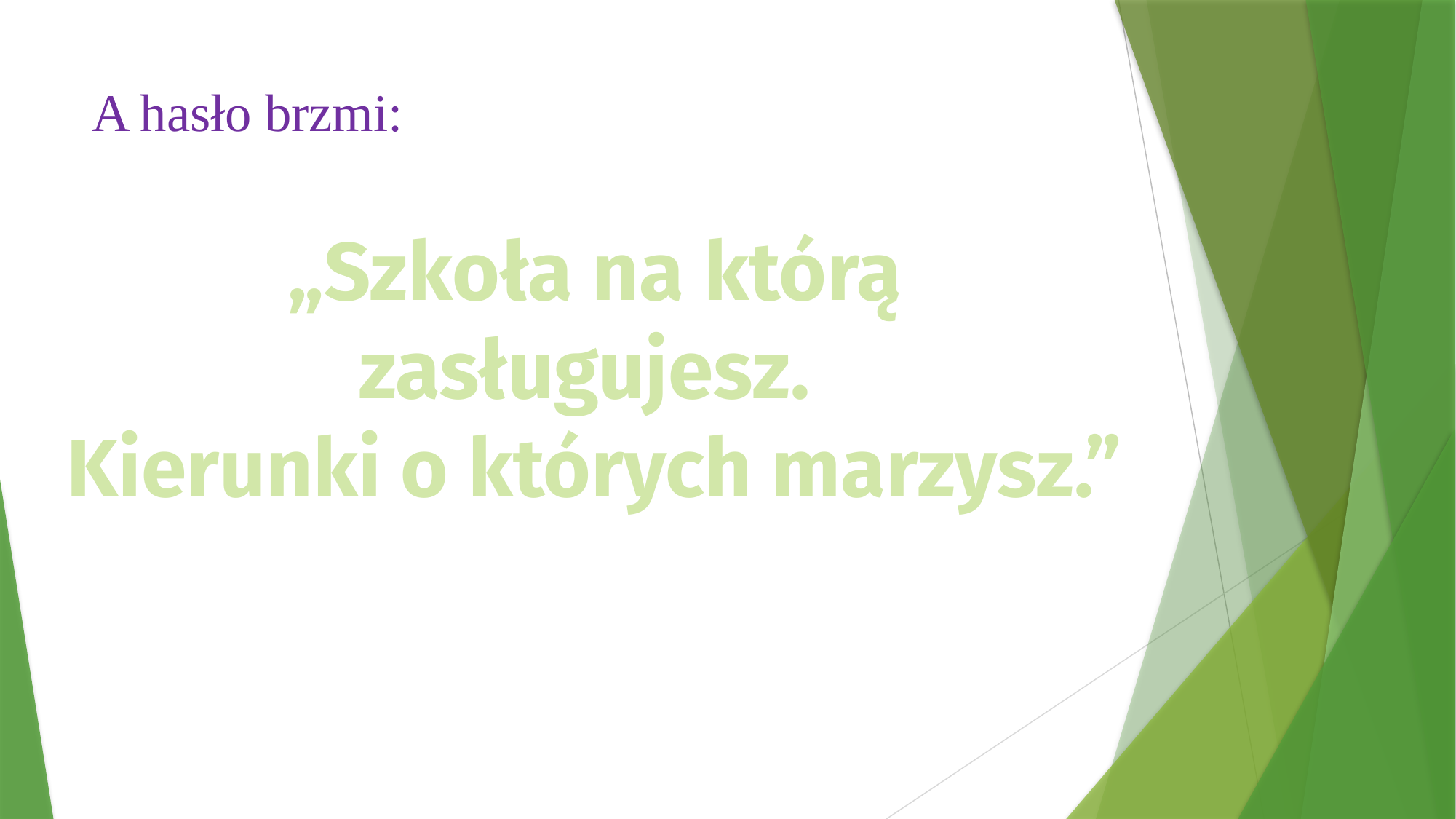

# A hasło brzmi:
„Szkoła na którą zasługujesz.
Kierunki o których marzysz.”